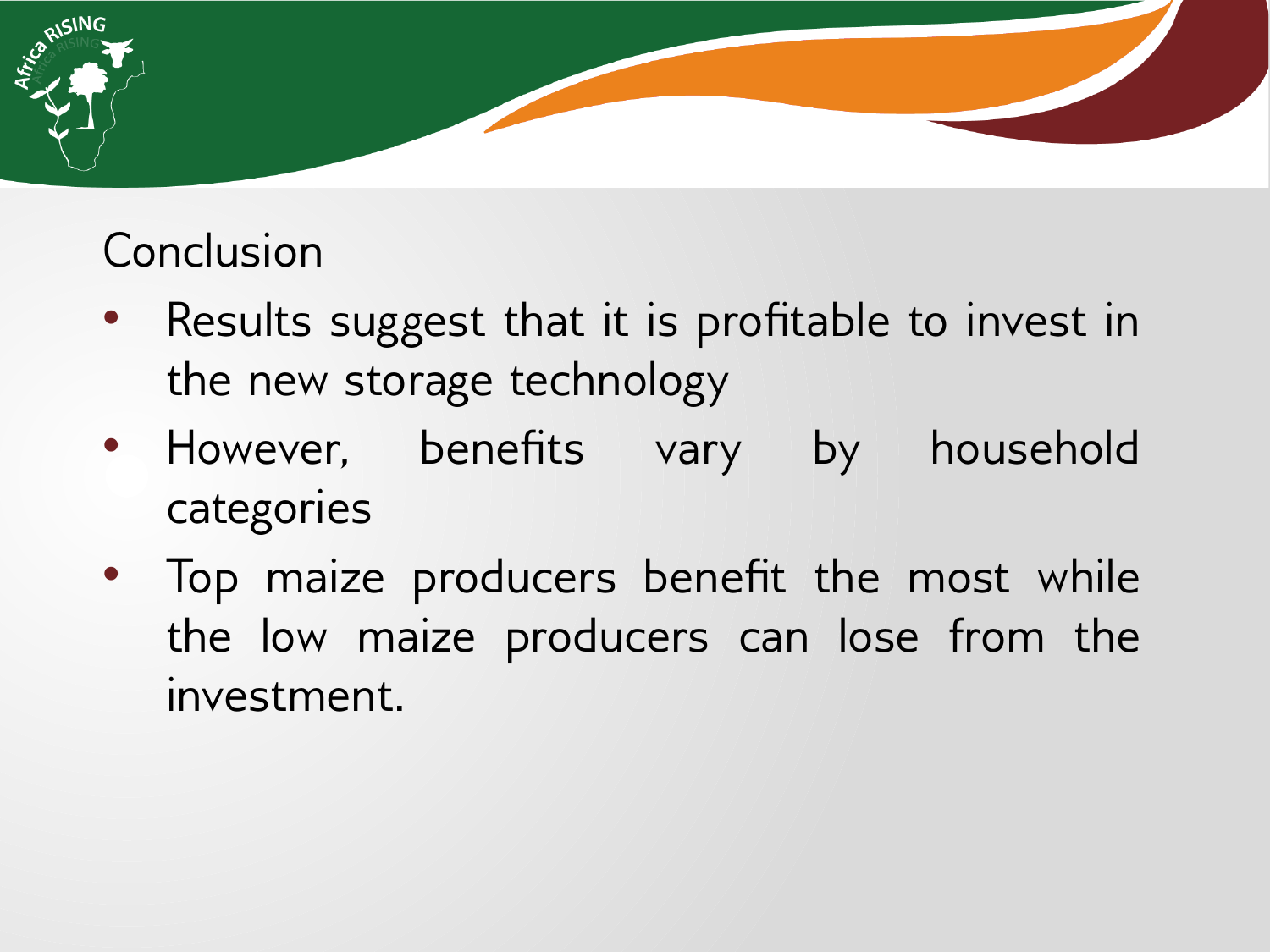

Conclusion
Results suggest that it is profitable to invest in the new storage technology
However, benefits vary by household categories
Top maize producers benefit the most while the low maize producers can lose from the investment.